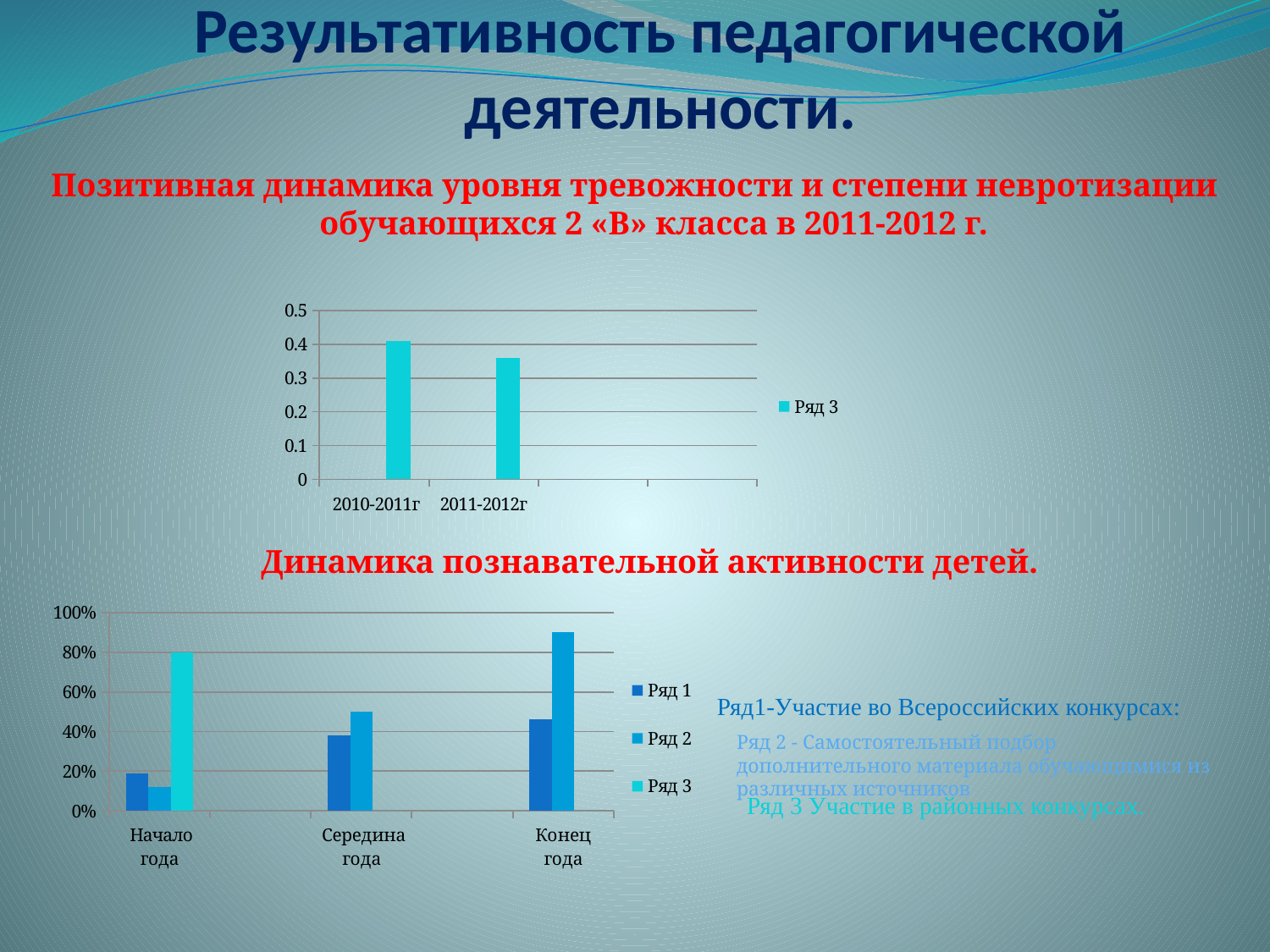

# Результативность педагогической деятельности.
Позитивная динамика уровня тревожности и степени невротизации обучающихся 2 «В» класса в 2011-2012 г.

### Chart

| Category | Ряд 1 | Ряд 2 | Ряд 3 |
|---|---|---|---|
|  2010-2011г | 0.0 | 0.0 | 0.4100000000000003 |
| 2011-2012г | 0.0 | 0.0 | 0.3600000000000003 |
|   | 0.0 | 0.0 | 0.0 |
|   | 0.0 | 0.0 | 0.0 |
Динамика познавательной активности детей.

### Chart

| Category | Ряд 1 | Ряд 2 | Ряд 3 |
|---|---|---|---|
|  Начало года | 0.19000000000000006 | 0.12000000000000002 | 0.8 |
|   | 0.0 | 0.0 | 0.0 |
|  Середина года | 0.38000000000000084 | 0.5 | 0.0 |
|   | 0.0 | 0.0 | 0.0 |
| Конец года | 0.46 | 0.9 | 0.0 |
Ряд1-Участие во Всероссийских конкурсах:
Ряд 2 - Самостоятельный подбор  дополнительного материала обучающимися из различных источников
Ряд 3 Участие в районных конкурсах.